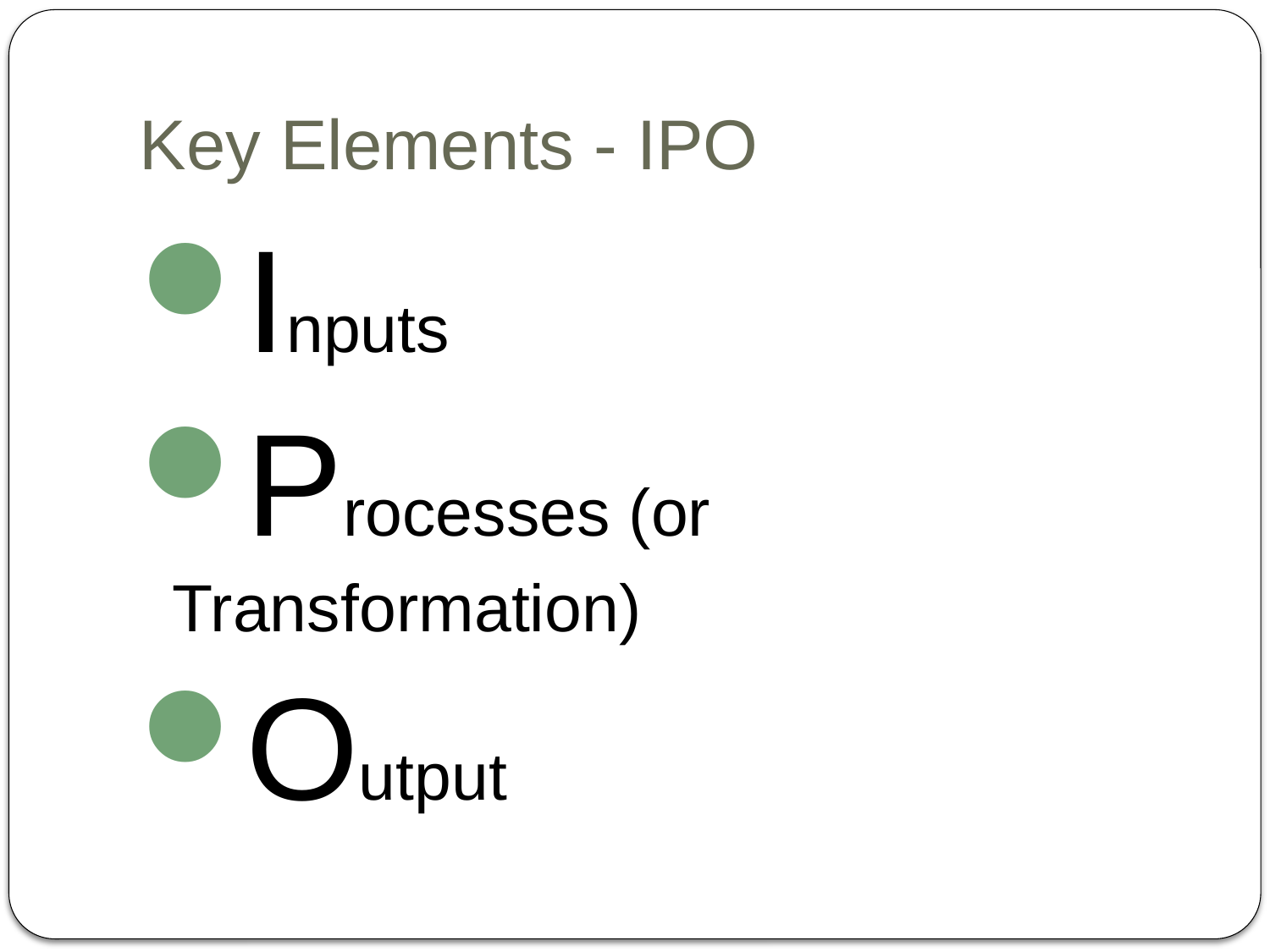

# Key Elements - IPO
Inputs
Processes (or Transformation)
Output